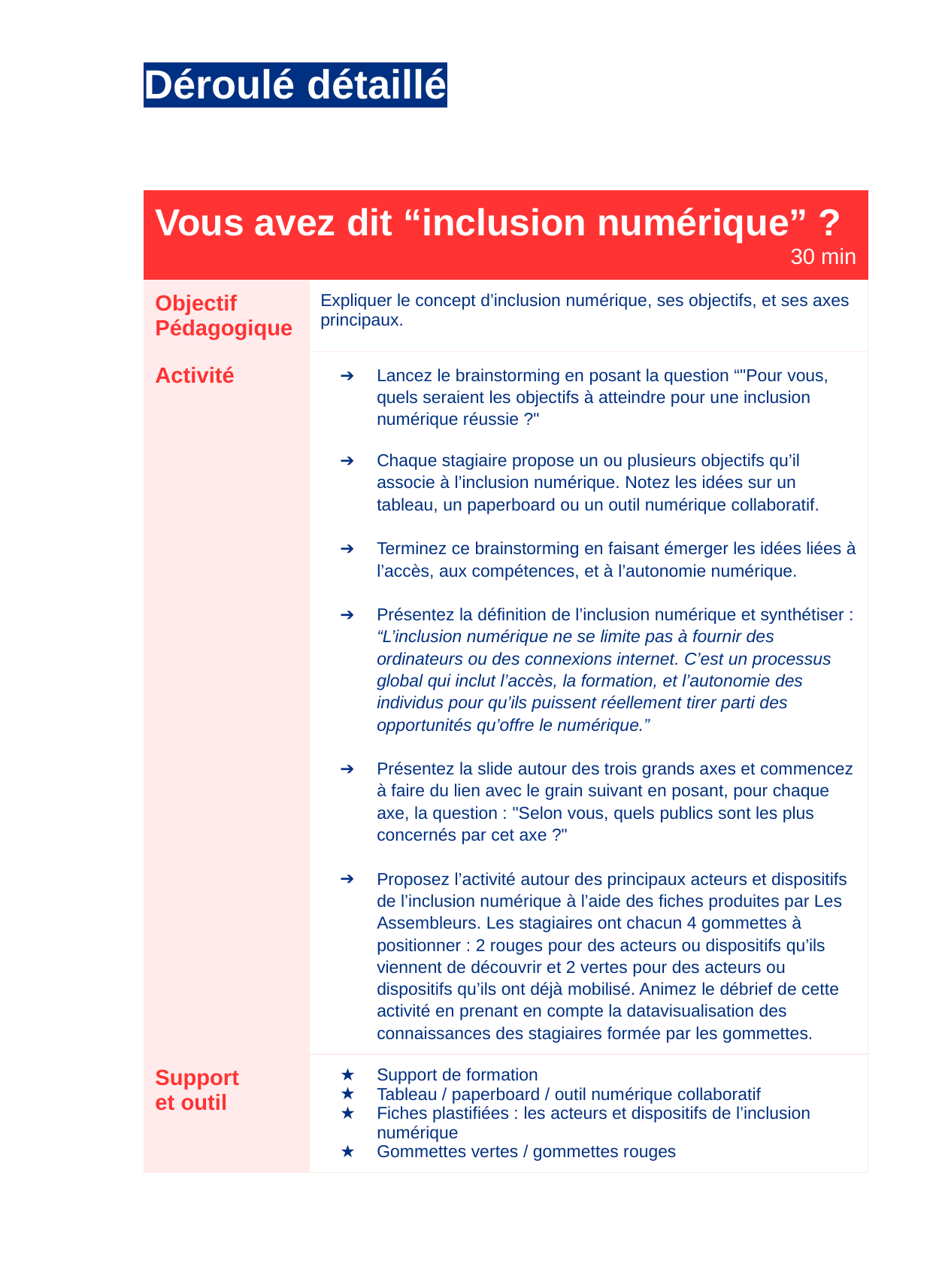

Déroulé détaillé
| Vous avez dit “inclusion numérique” ? 30 min |  |
| --- | --- |
| Objectif Pédagogique | Expliquer le concept d’inclusion numérique, ses objectifs, et ses axes principaux. |
| Activité | Lancez le brainstorming en posant la question “"Pour vous, quels seraient les objectifs à atteindre pour une inclusion numérique réussie ?" Chaque stagiaire propose un ou plusieurs objectifs qu’il associe à l’inclusion numérique. Notez les idées sur un tableau, un paperboard ou un outil numérique collaboratif. Terminez ce brainstorming en faisant émerger les idées liées à l’accès, aux compétences, et à l’autonomie numérique. Présentez la définition de l’inclusion numérique et synthétiser : “L’inclusion numérique ne se limite pas à fournir des ordinateurs ou des connexions internet. C’est un processus global qui inclut l’accès, la formation, et l’autonomie des individus pour qu’ils puissent réellement tirer parti des opportunités qu’offre le numérique.” Présentez la slide autour des trois grands axes et commencez à faire du lien avec le grain suivant en posant, pour chaque axe, la question : "Selon vous, quels publics sont les plus concernés par cet axe ?" Proposez l’activité autour des principaux acteurs et dispositifs de l’inclusion numérique à l’aide des fiches produites par Les Assembleurs. Les stagiaires ont chacun 4 gommettes à positionner : 2 rouges pour des acteurs ou dispositifs qu’ils viennent de découvrir et 2 vertes pour des acteurs ou dispositifs qu’ils ont déjà mobilisé. Animez le débrief de cette activité en prenant en compte la datavisualisation des connaissances des stagiaires formée par les gommettes. |
| Support et outil | Support de formation Tableau / paperboard / outil numérique collaboratif Fiches plastifiées : les acteurs et dispositifs de l’inclusion numérique Gommettes vertes / gommettes rouges |